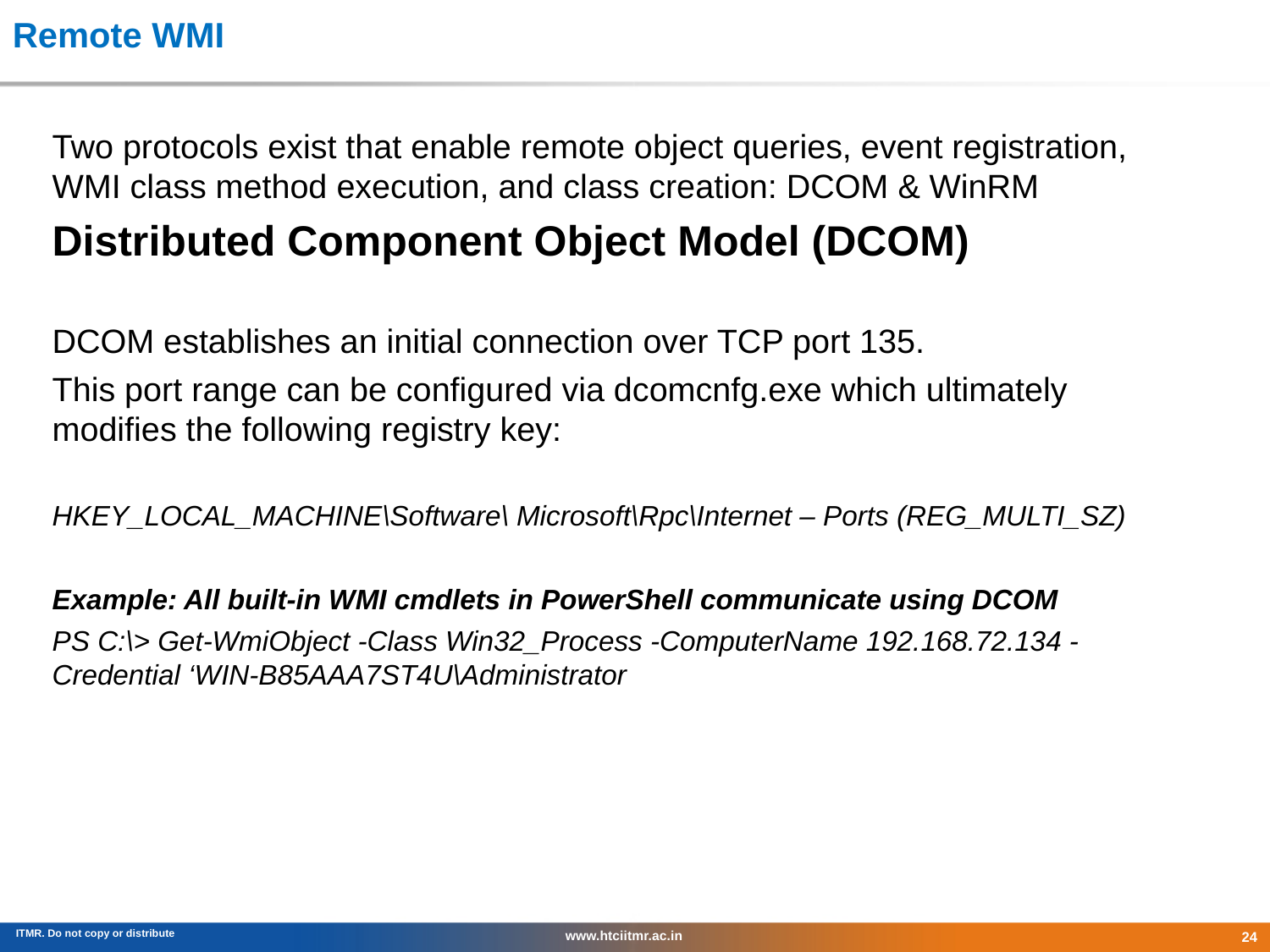

# Remote WMI
Two protocols exist that enable remote object queries, event registration, WMI class method execution, and class creation: DCOM & WinRM
Distributed Component Object Model (DCOM)

DCOM establishes an initial connection over TCP port 135.
This port range can be configured via dcomcnfg.exe which ultimately modifies the following registry key:

HKEY_LOCAL_MACHINE\Software\ Microsoft\Rpc\Internet – Ports (REG_MULTI_SZ)

Example: All built-in WMI cmdlets in PowerShell communicate using DCOM
PS C:\> Get-WmiObject -Class Win32_Process -ComputerName 192.168.72.134 -Credential ‘WIN-B85AAA7ST4U\Administrator